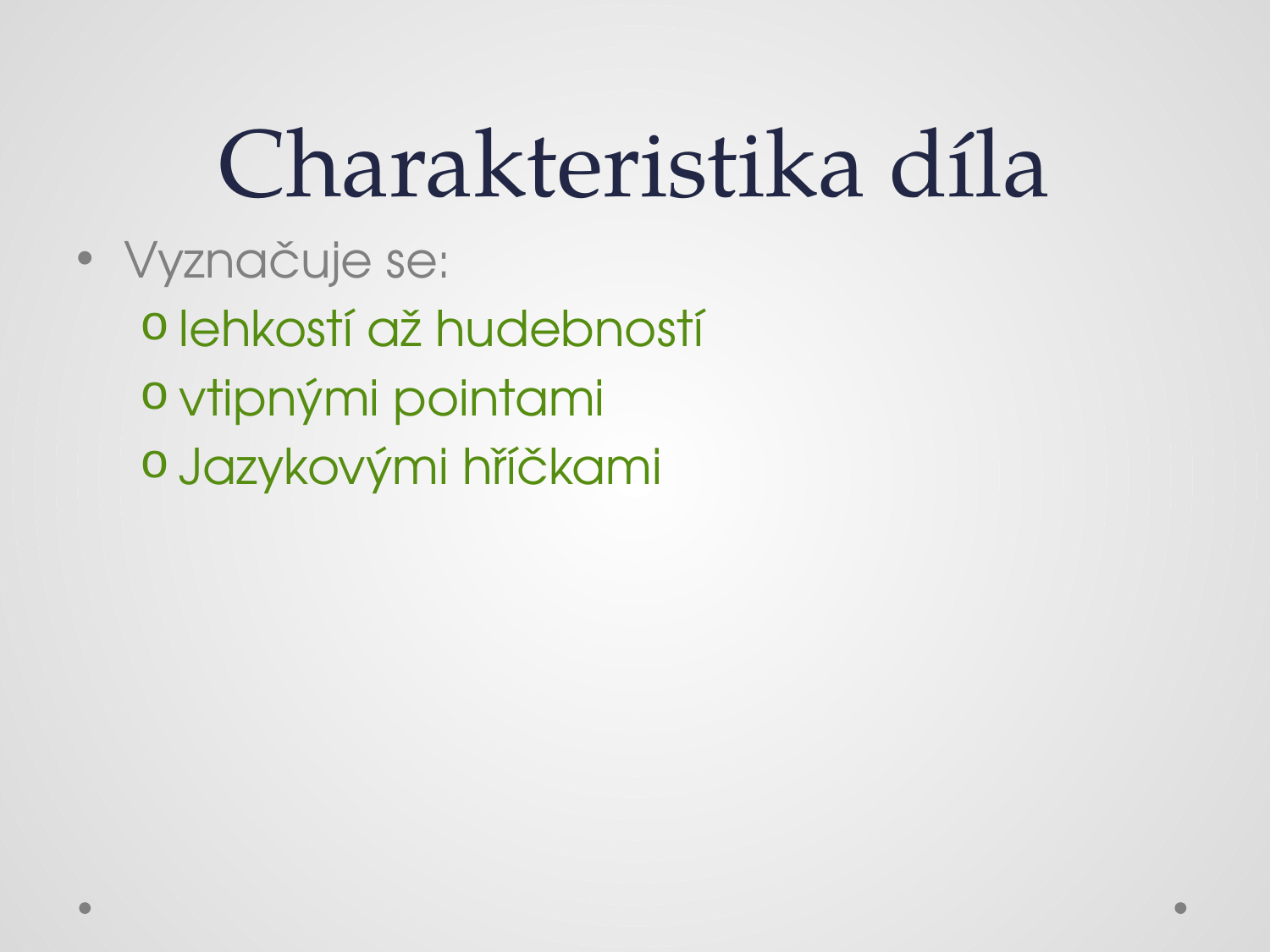

# Charakteristika díla
Vyznačuje se:
lehkostí až hudebností
vtipnými pointami
Jazykovými hříčkami